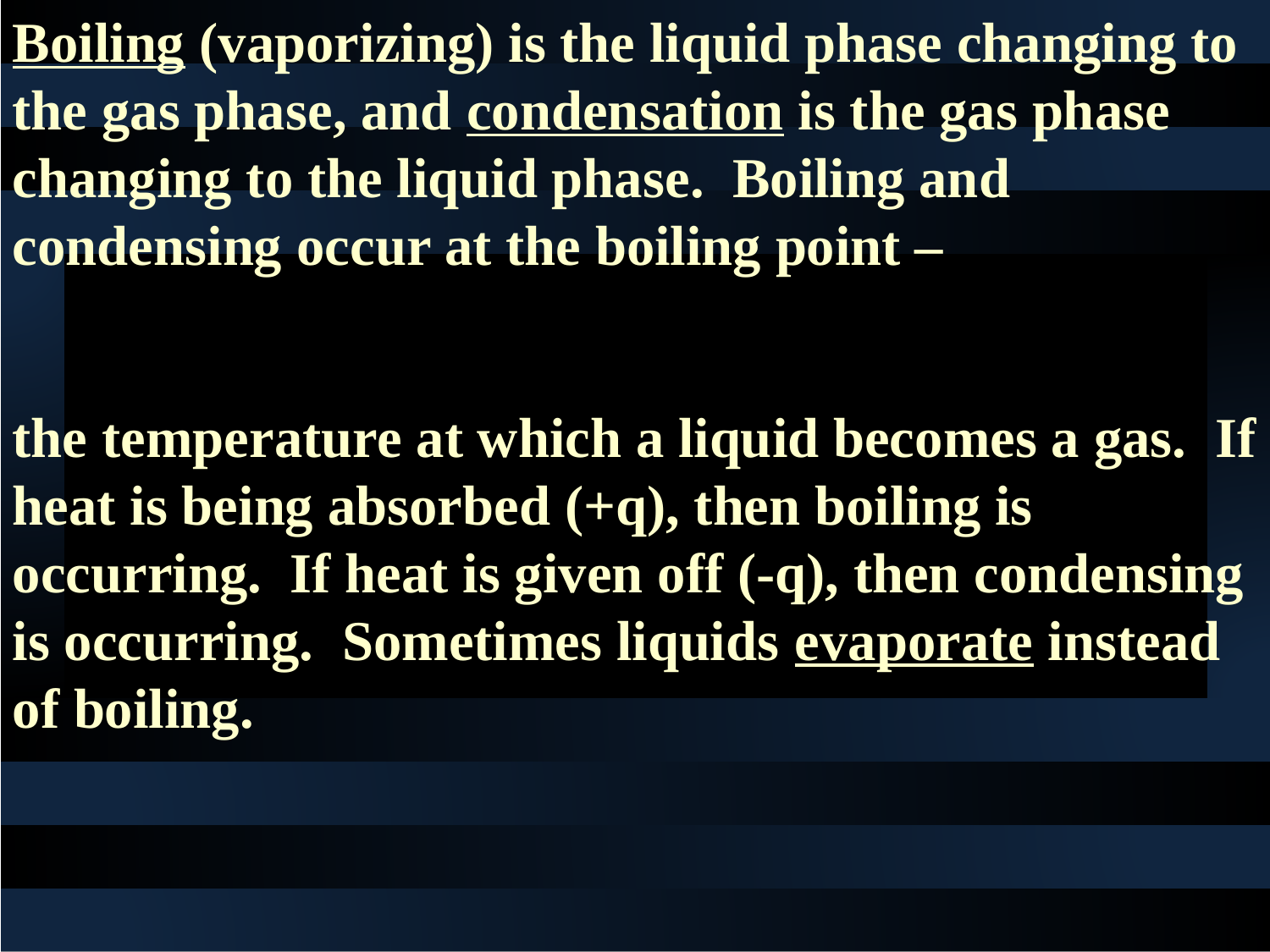

Boiling (vaporizing) is the liquid phase changing to the gas phase, and condensation is the gas phase changing to the liquid phase.  Boiling and condensing occur at the boiling point –

the temperature at which a liquid becomes a gas.  If heat is being absorbed (+q), then boiling is occurring.  If heat is given off (-q), then condensing is occurring.  Sometimes liquids evaporate instead of boiling.